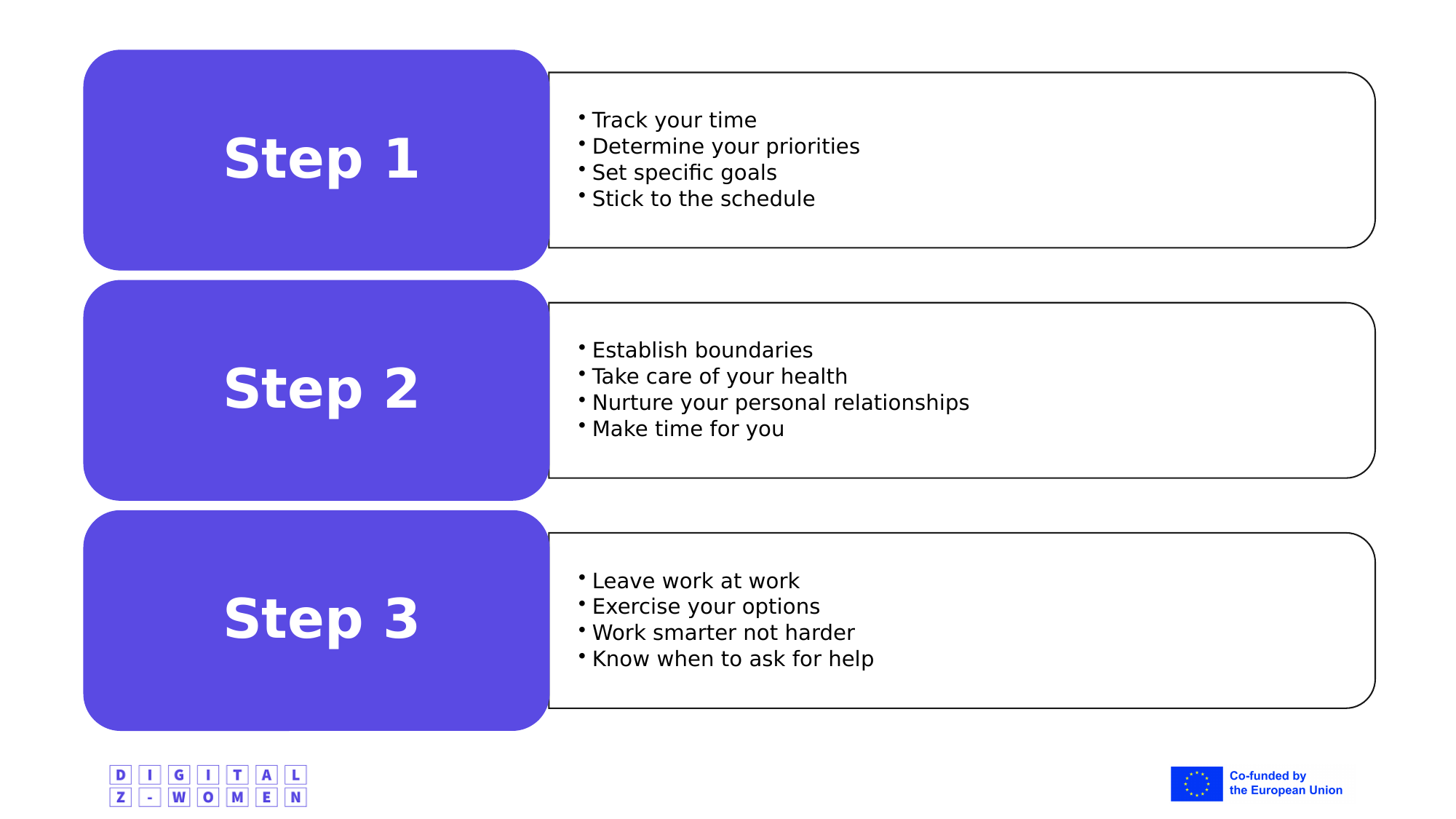

Track your time
Determine your priorities
Set specific goals
Stick to the schedule
Step 1
Establish boundaries
Take care of your health
Nurture your personal relationships
Make time for you
Step 2
Leave work at work
Exercise your options
Work smarter not harder
Know when to ask for help
Step 3